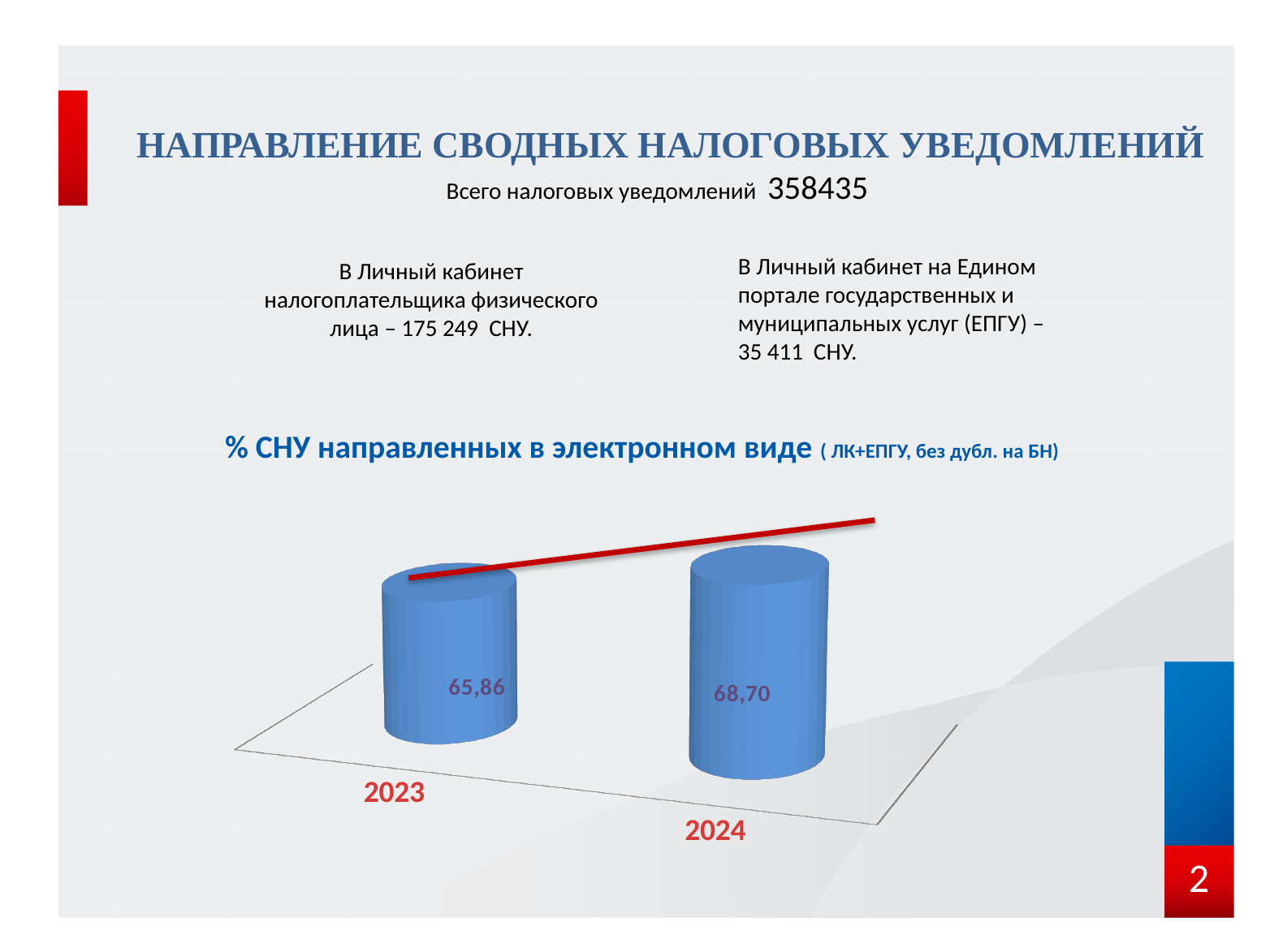

# НАПРАВЛЕНИЕ СВОДНЫХ НАЛОГОВЫХ УВЕДОМЛЕНИЙ
Всего налоговых уведомлений  358435
В Личный кабинет на Едином портале государственных и муниципальных услуг (ЕПГУ) – 35 411  СНУ.
В Личный кабинет налогоплательщика физического лица – 175 249  СНУ.
% СНУ направленных в электронном виде ( ЛК+ЕПГУ, без дубл. на БН)

[unsupported chart]

2